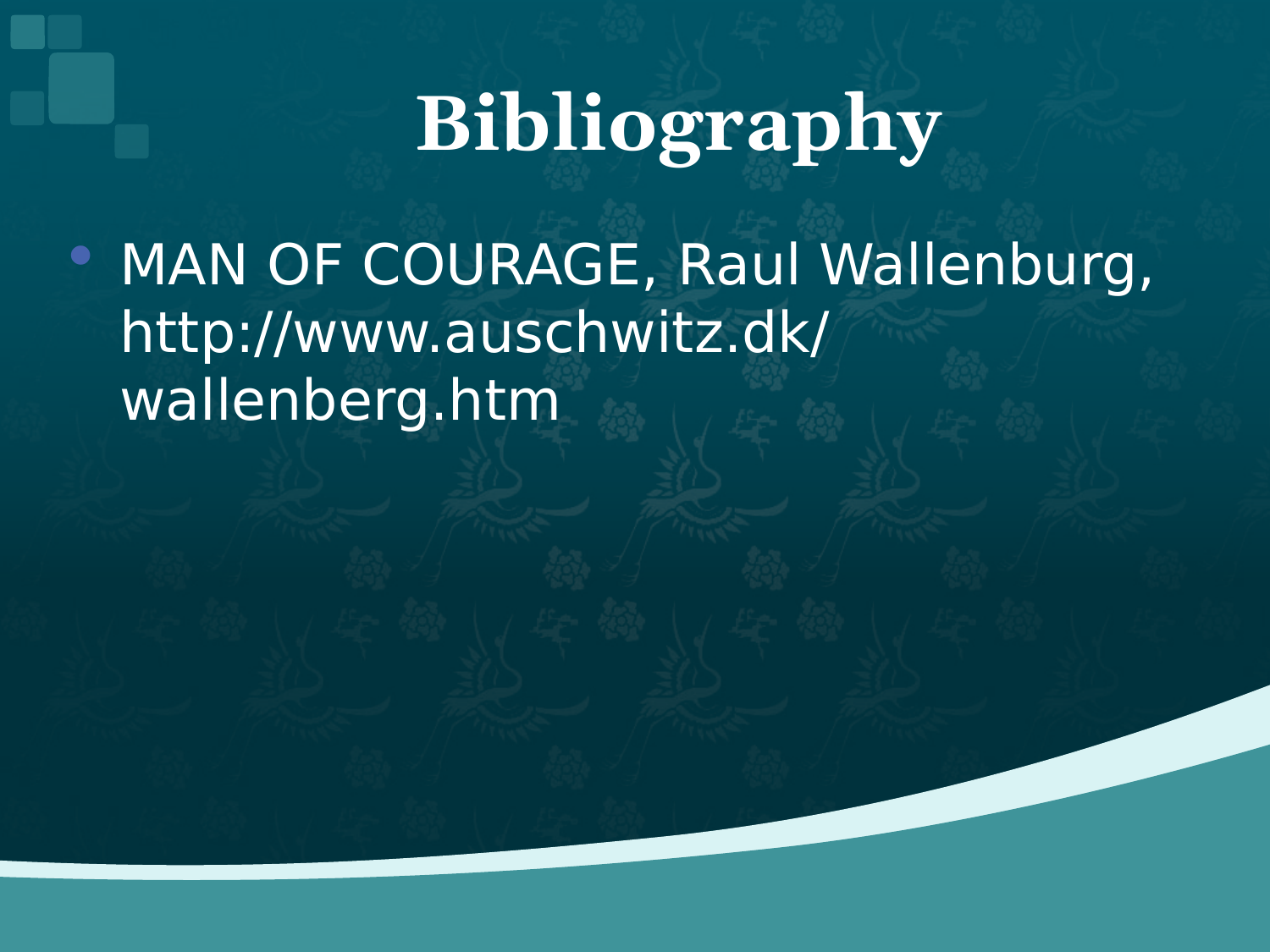

# Bibliography
MAN OF COURAGE, Raul Wallenburg, http://www.auschwitz.dk/wallenberg.htm